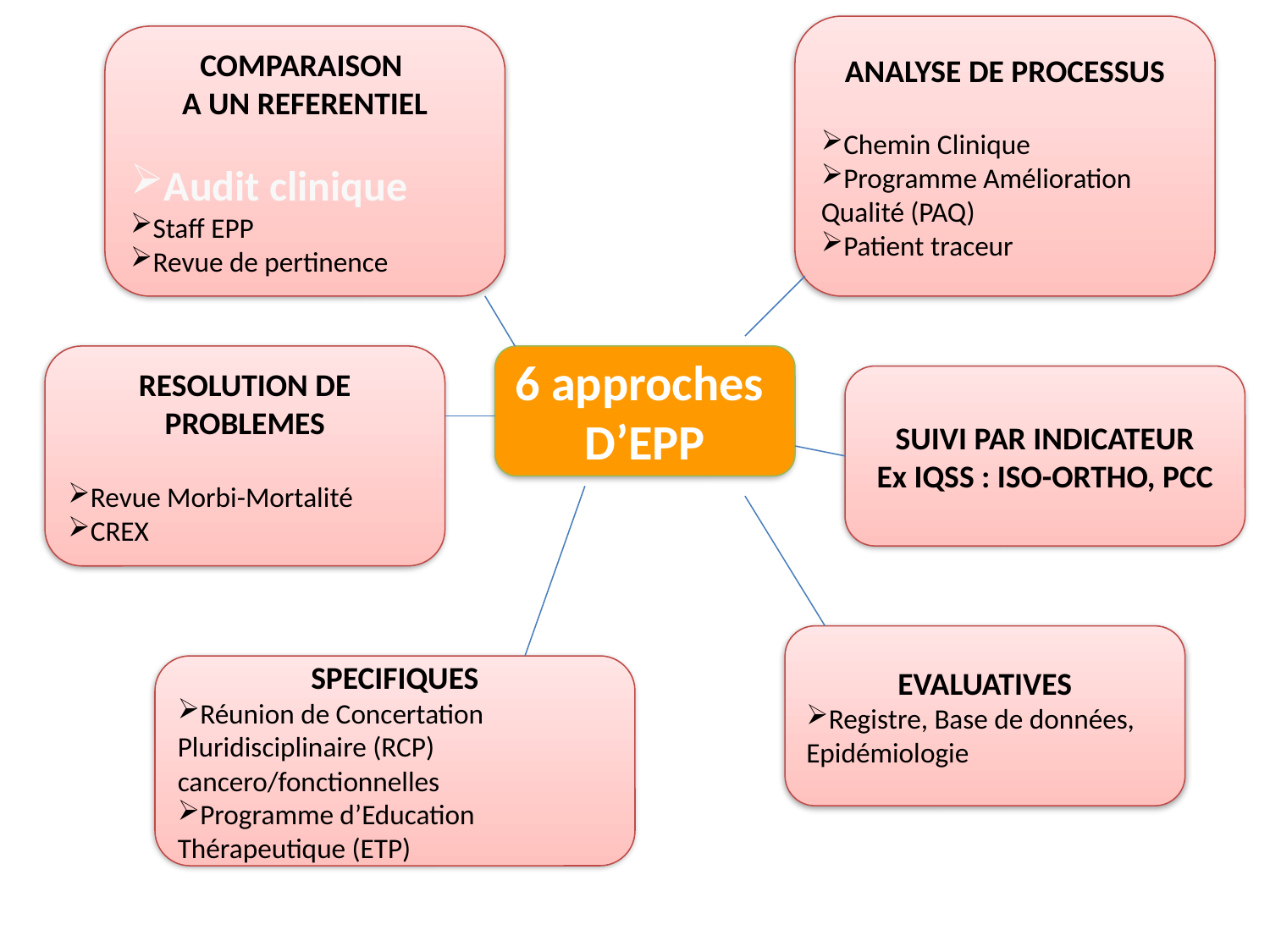

ANALYSE DE PROCESSUS

Chemin Clinique
Programme Amélioration Qualité (PAQ)
Patient traceur
COMPARAISON
A UN REFERENTIEL

Audit clinique
Staff EPP
Revue de pertinence
RESOLUTION DE PROBLEMES

Revue Morbi-Mortalité
CREX
6 approches
D’EPP
SUIVI PAR INDICATEUR
Ex IQSS : ISO-ORTHO, PCC
EVALUATIVES
Registre, Base de données, Epidémiologie
SPECIFIQUES
Réunion de Concertation Pluridisciplinaire (RCP) cancero/fonctionnelles
Programme d’Education Thérapeutique (ETP)